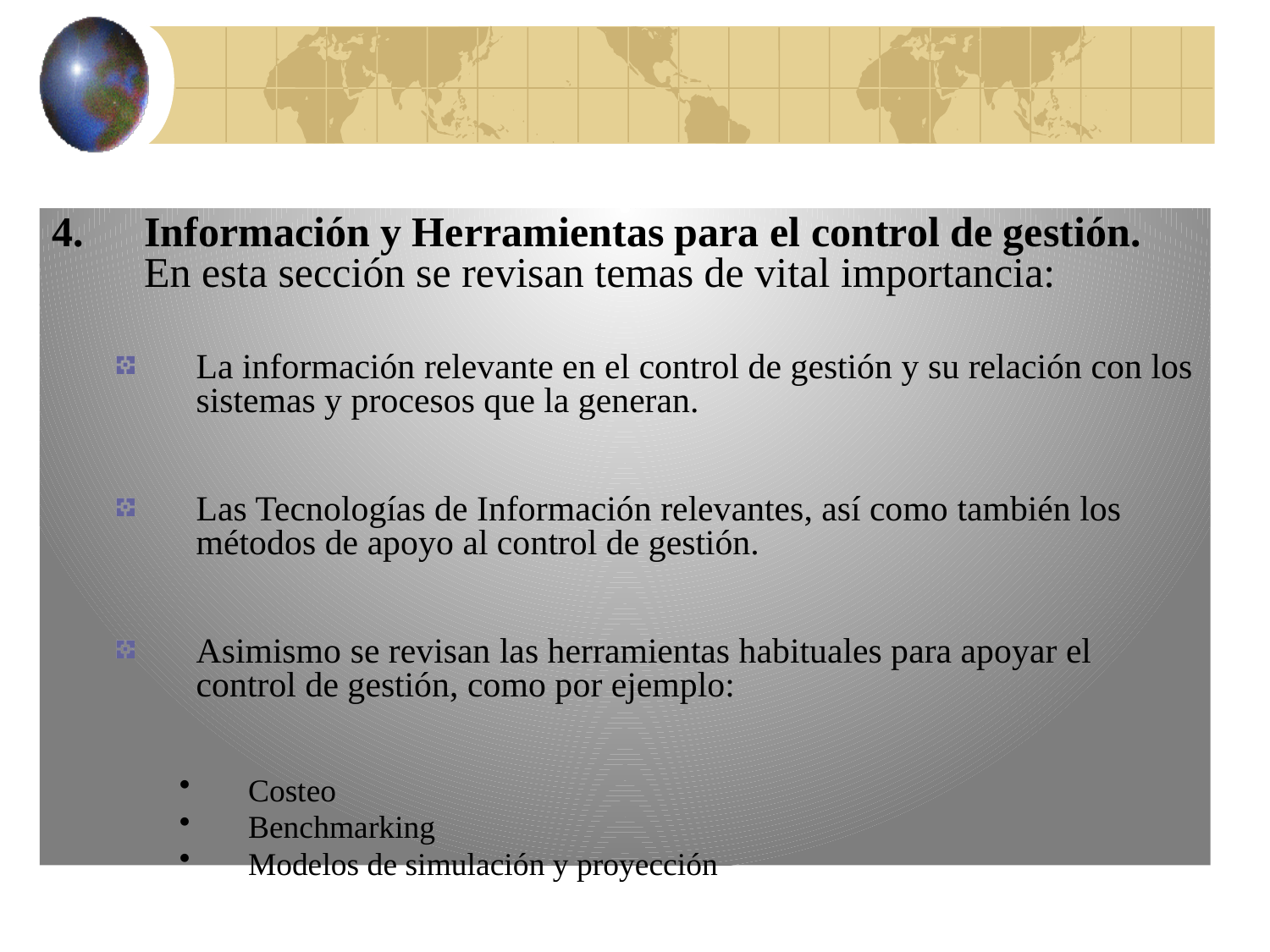

#
Información y Herramientas para el control de gestión. En esta sección se revisan temas de vital importancia:

La información relevante en el control de gestión y su relación con los sistemas y procesos que la generan.

Las Tecnologías de Información relevantes, así como también los métodos de apoyo al control de gestión.

Asimismo se revisan las herramientas habituales para apoyar el control de gestión, como por ejemplo:

Costeo
Benchmarking
Modelos de simulación y proyección